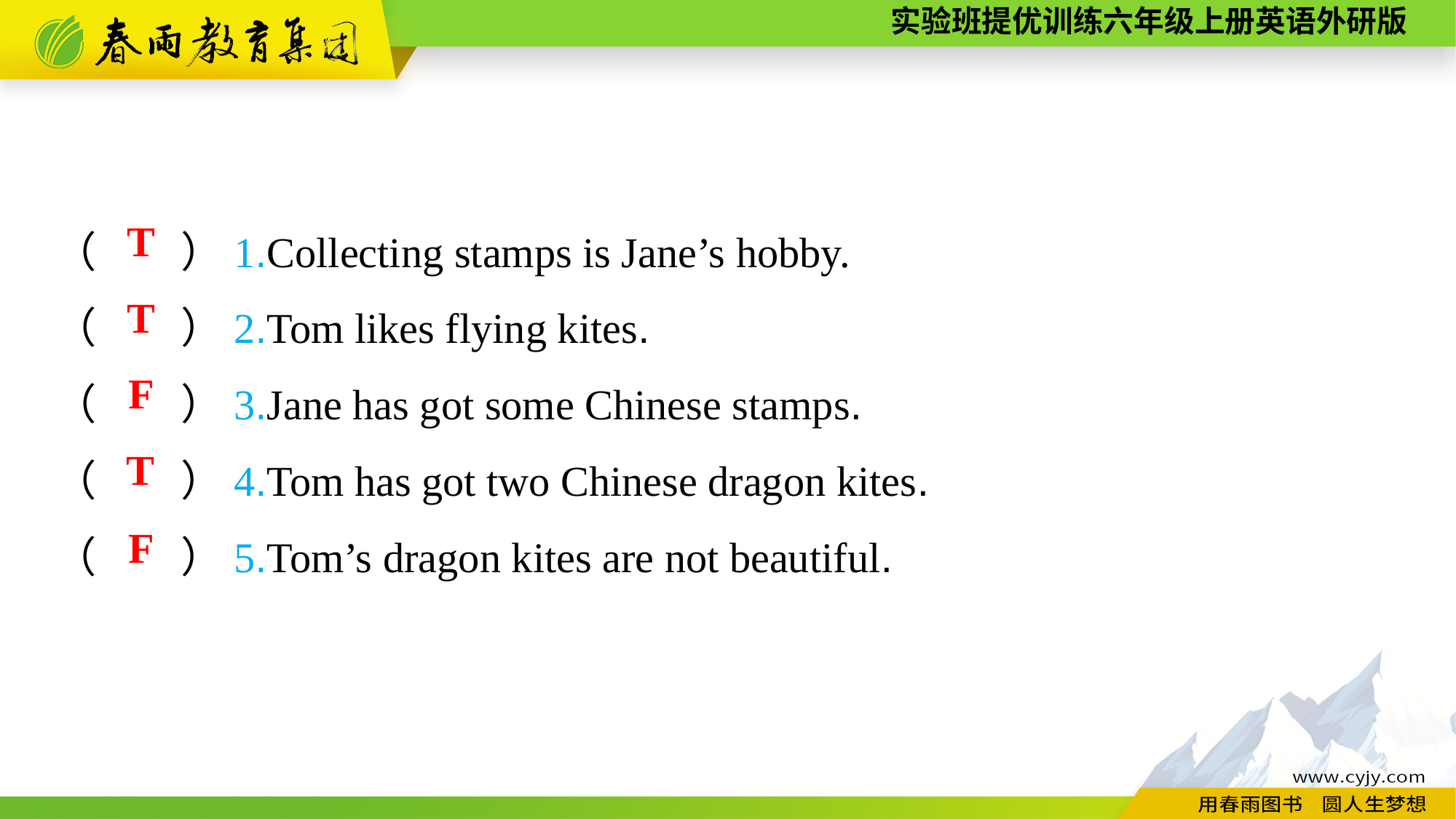

（　　）1.Collecting stamps is Jane’s hobby.
（　　）2.Tom likes flying kites.
（　　）3.Jane has got some Chinese stamps.
（　　）4.Tom has got two Chinese dragon kites.
（　　）5.Tom’s dragon kites are not beautiful.
T
T
F
T
F